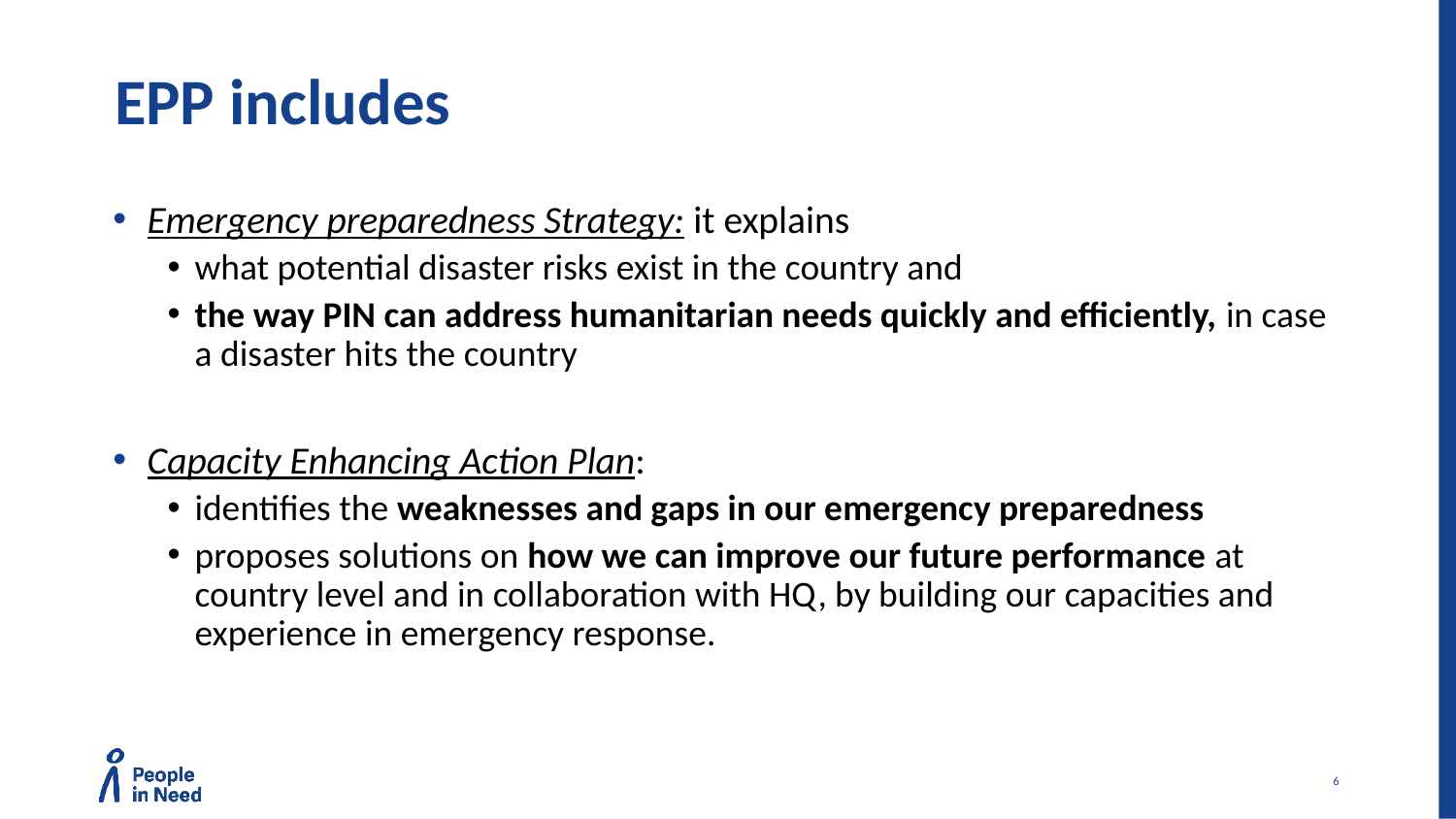

# EPP includes
Emergency preparedness Strategy: it explains
what potential disaster risks exist in the country and
the way PIN can address humanitarian needs quickly and efficiently, in case a disaster hits the country

Capacity Enhancing Action Plan:
identifies the weaknesses and gaps in our emergency preparedness
proposes solutions on how we can improve our future performance at country level and in collaboration with HQ, by building our capacities and experience in emergency response.